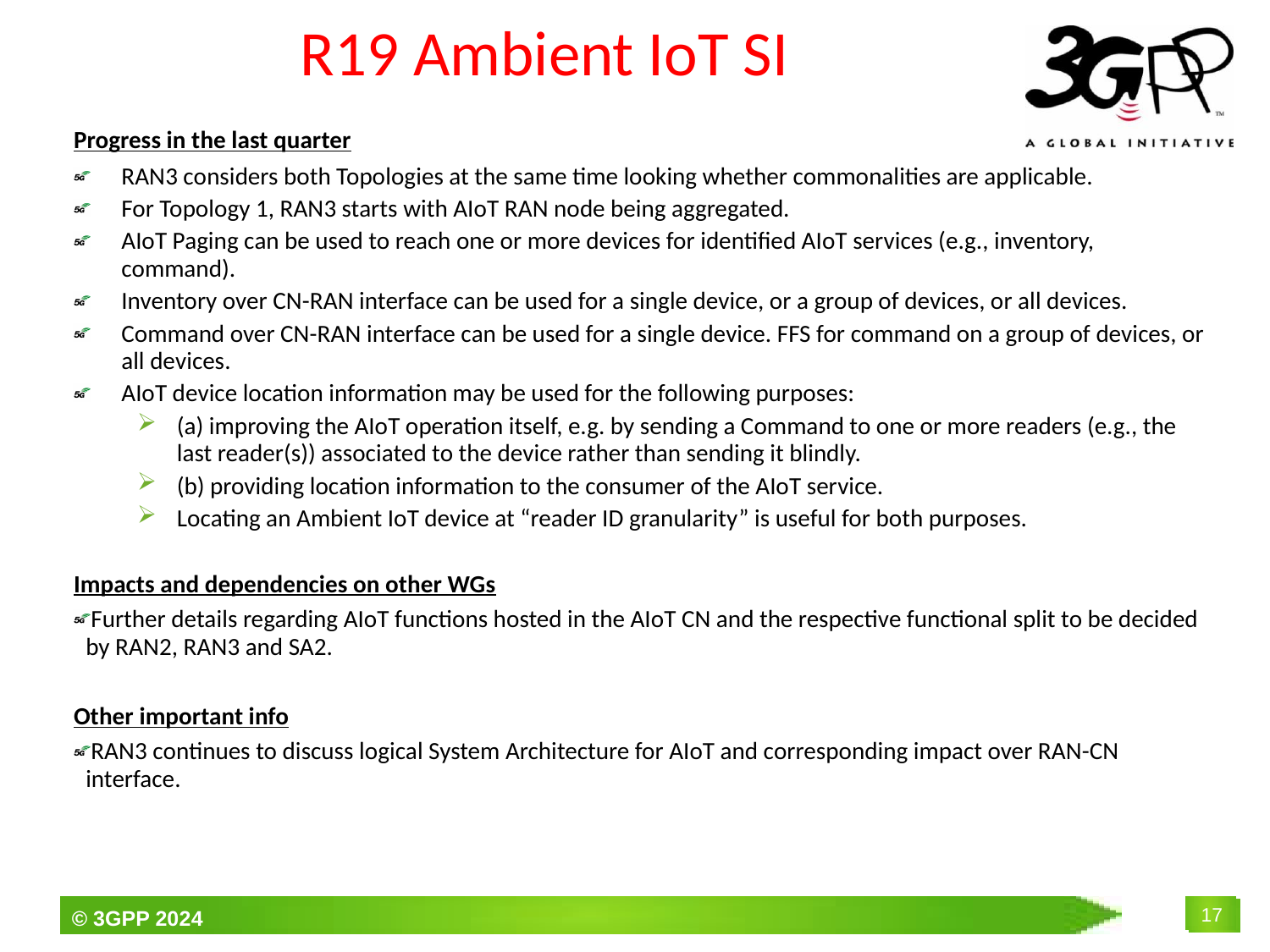

# R19 Ambient IoT SI
Progress in the last quarter
RAN3 considers both Topologies at the same time looking whether commonalities are applicable.
For Topology 1, RAN3 starts with AIoT RAN node being aggregated.
AIoT Paging can be used to reach one or more devices for identified AIoT services (e.g., inventory, command).
Inventory over CN-RAN interface can be used for a single device, or a group of devices, or all devices.
Command over CN-RAN interface can be used for a single device. FFS for command on a group of devices, or all devices.
AIoT device location information may be used for the following purposes:
(a) improving the AIoT operation itself, e.g. by sending a Command to one or more readers (e.g., the last reader(s)) associated to the device rather than sending it blindly.
(b) providing location information to the consumer of the AIoT service.
Locating an Ambient IoT device at “reader ID granularity” is useful for both purposes.

Impacts and dependencies on other WGs
Further details regarding AIoT functions hosted in the AIoT CN and the respective functional split to be decided by RAN2, RAN3 and SA2.

Other important info
RAN3 continues to discuss logical System Architecture for AIoT and corresponding impact over RAN-CN interface.

17